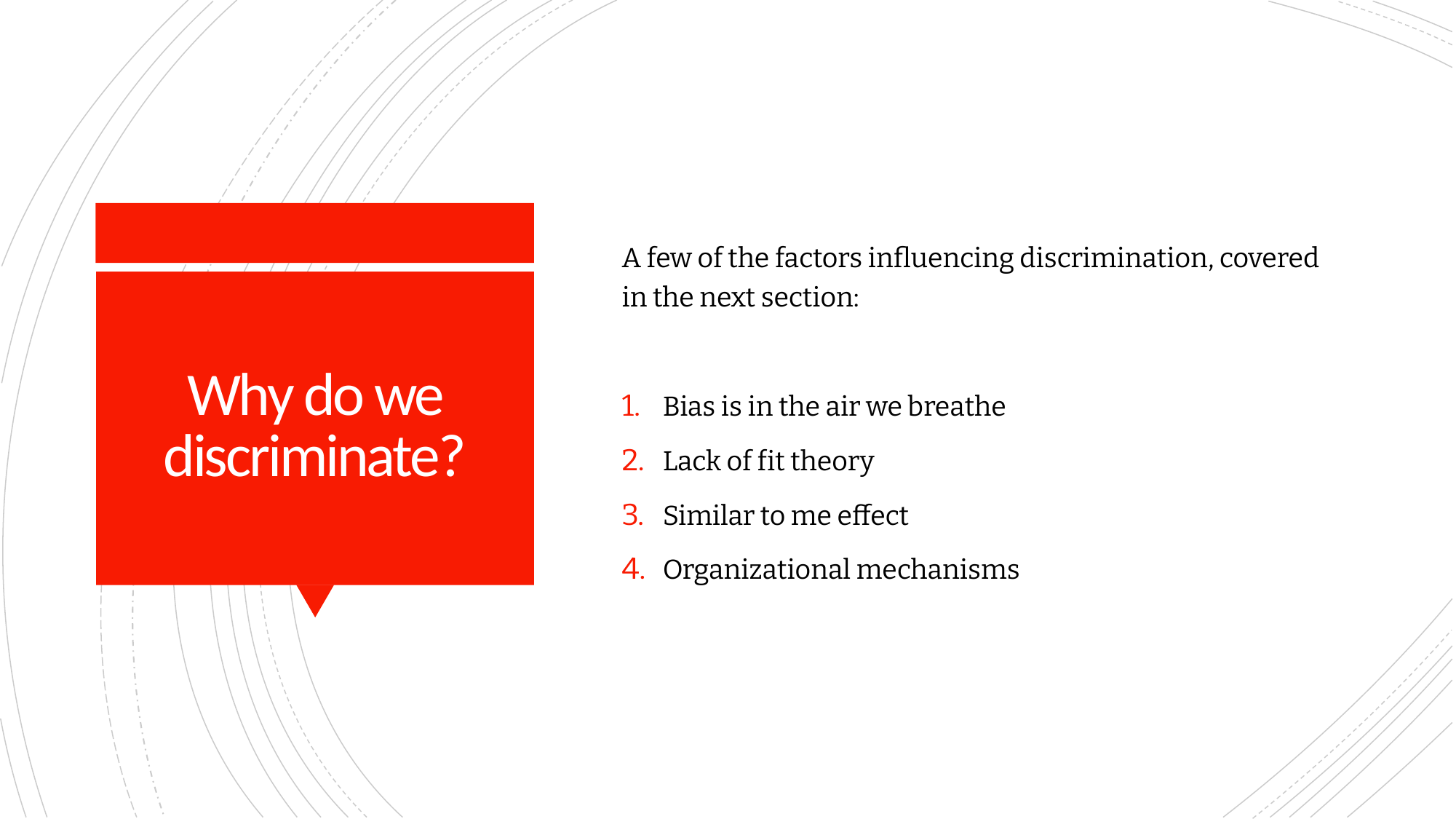

A few of the factors influencing discrimination, covered in the next section:

Bias is in the air we breathe
Lack of fit theory
Similar to me effect
Organizational mechanisms
# Why do we discriminate?